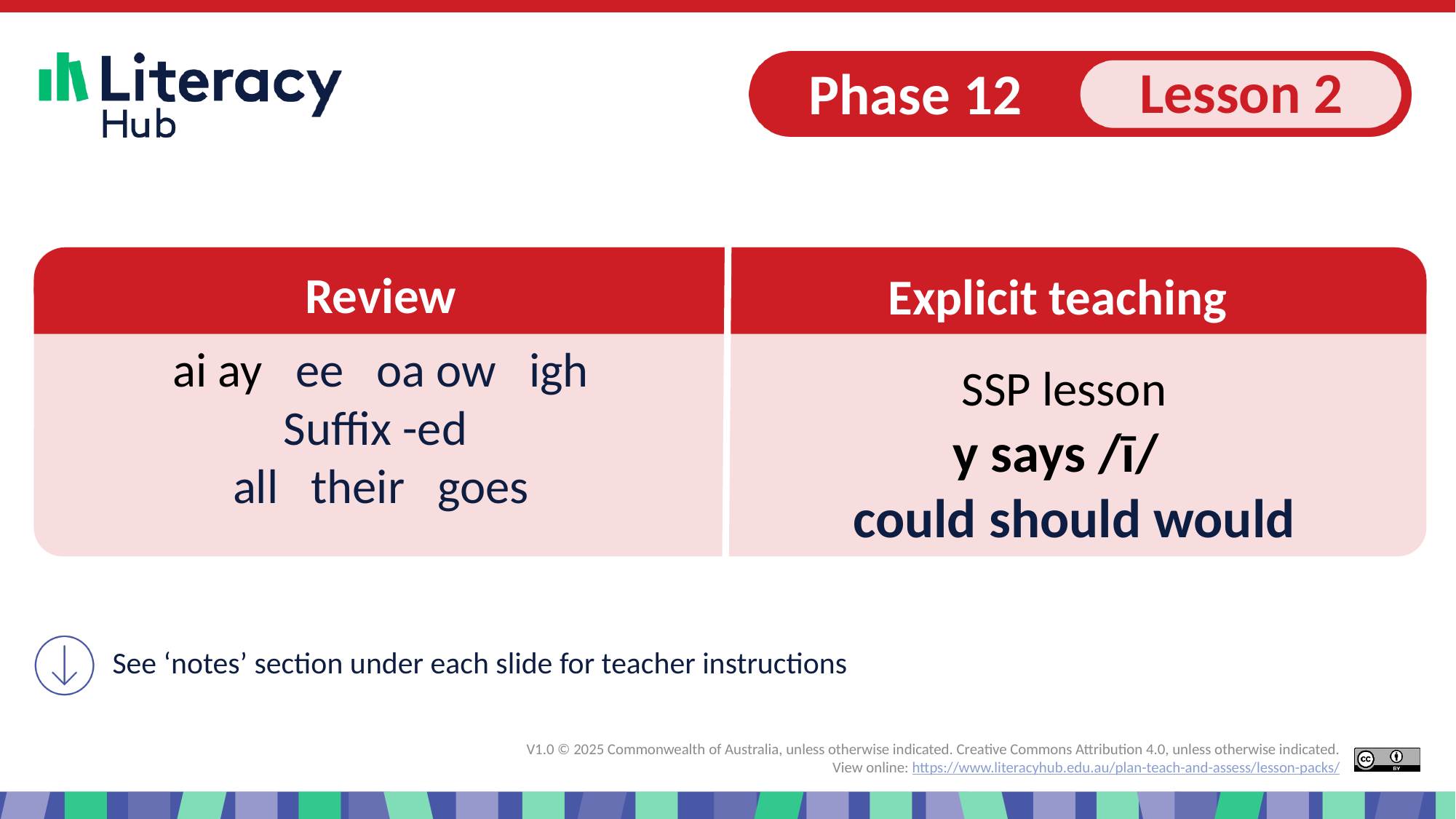

# Slide 1 Explicit teaching
ai ay   ee   oa ow   igh
Suffix -ed
all   their   goes
y says /ī/
could should would